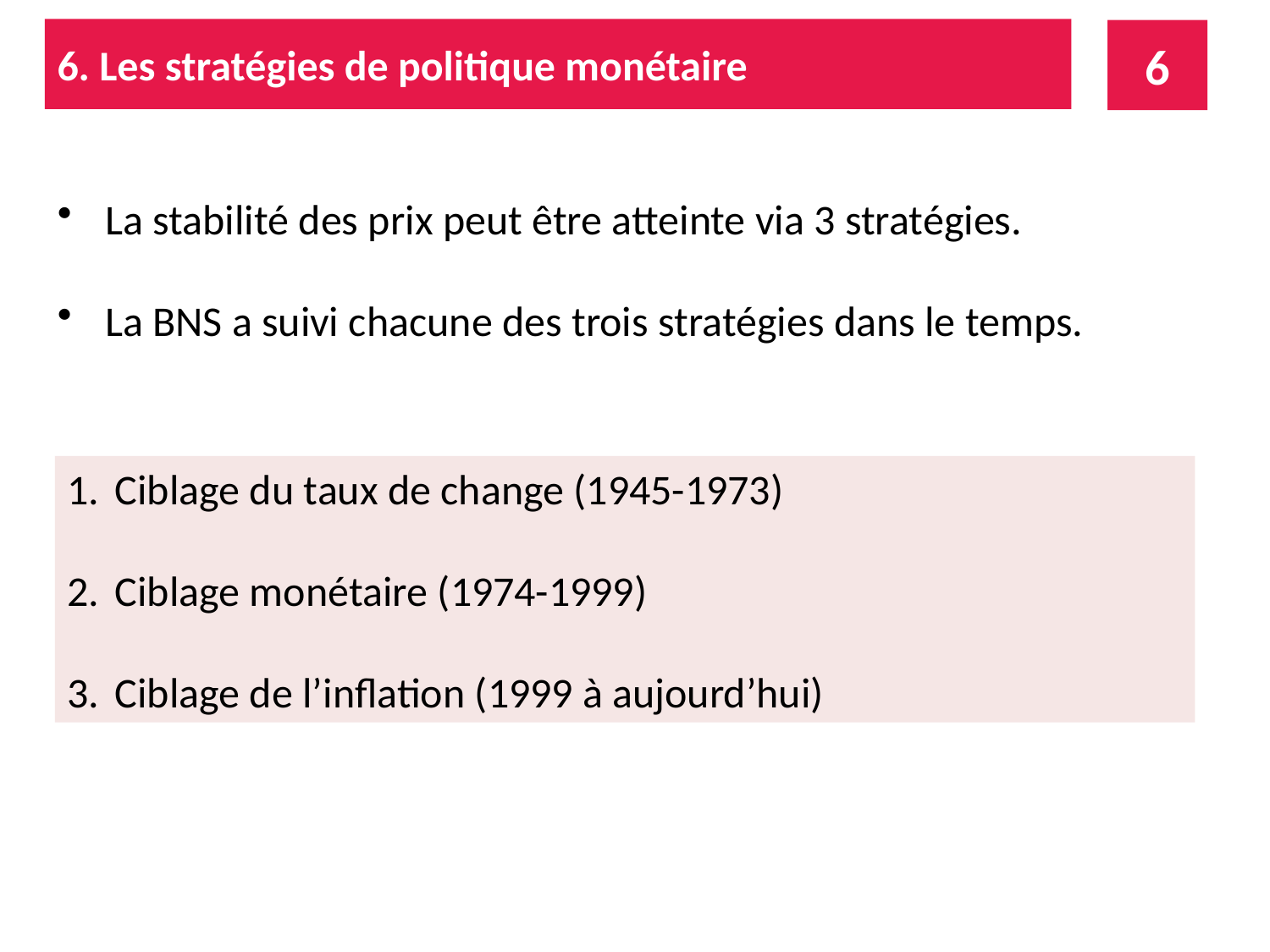

6. Les stratégies de politique monétaire
6

La stabilité des prix peut être atteinte via 3 stratégies.

La BNS a suivi chacune des trois stratégies dans le temps.
Ciblage du taux de change (1945-1973)

Ciblage monétaire (1974-1999)

3.	Ciblage de l’inflation (1999 à aujourd’hui)